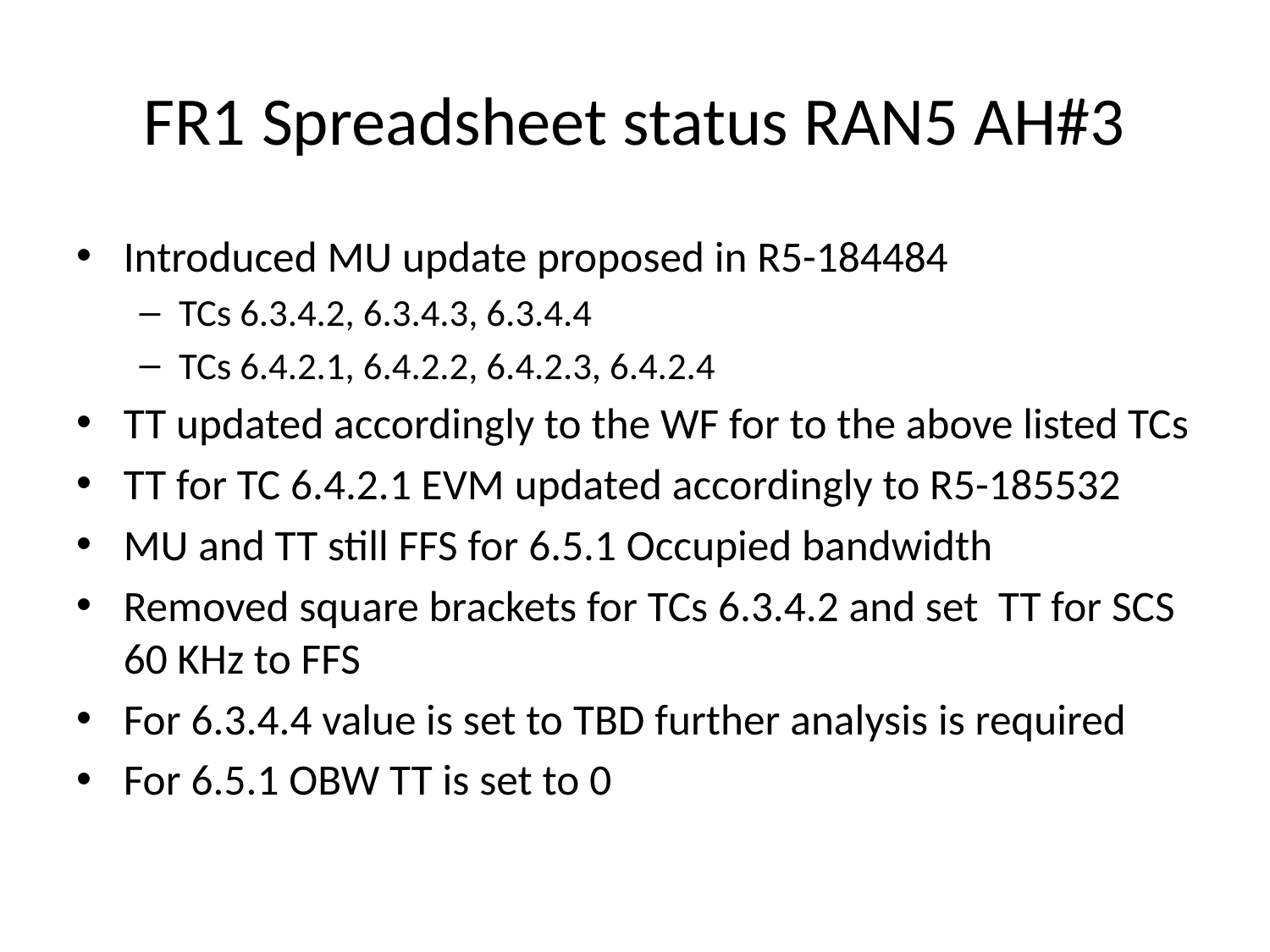

# FR1 Spreadsheet status RAN5 AH#3
Introduced MU update proposed in R5-184484
TCs 6.3.4.2, 6.3.4.3, 6.3.4.4
TCs 6.4.2.1, 6.4.2.2, 6.4.2.3, 6.4.2.4
TT updated accordingly to the WF for to the above listed TCs
TT for TC 6.4.2.1 EVM updated accordingly to R5-185532
MU and TT still FFS for 6.5.1 Occupied bandwidth
Removed square brackets for TCs 6.3.4.2 and set  TT for SCS 60 KHz to FFS
For 6.3.4.4 value is set to TBD further analysis is required
For 6.5.1 OBW TT is set to 0